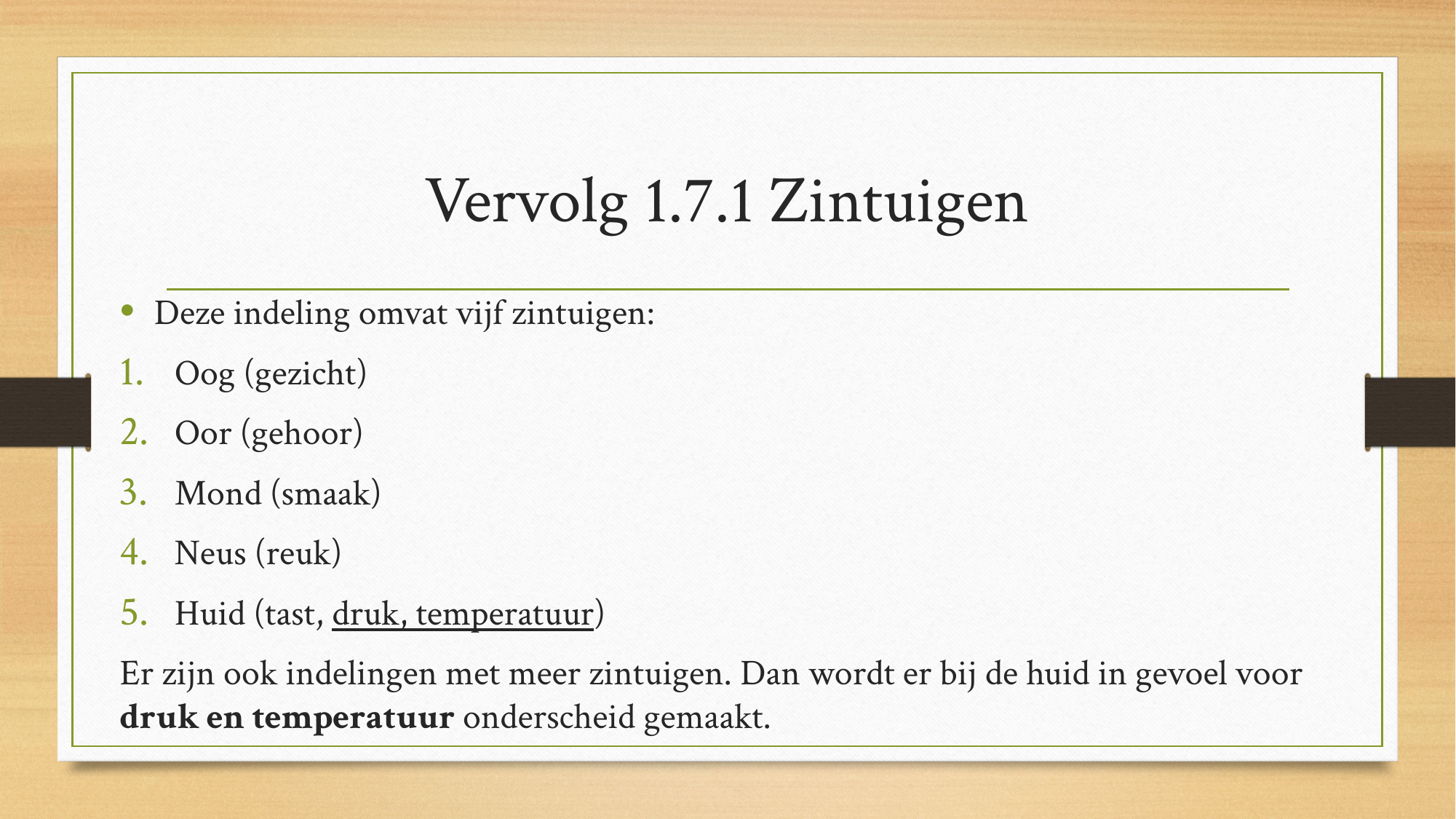

# Vervolg 1.7.1 Zintuigen
Deze indeling omvat vijf zintuigen:
Oog (gezicht)
Oor (gehoor)
Mond (smaak)
Neus (reuk)
Huid (tast, druk, temperatuur)
Er zijn ook indelingen met meer zintuigen. Dan wordt er bij de huid in gevoel voor druk en temperatuur onderscheid gemaakt.